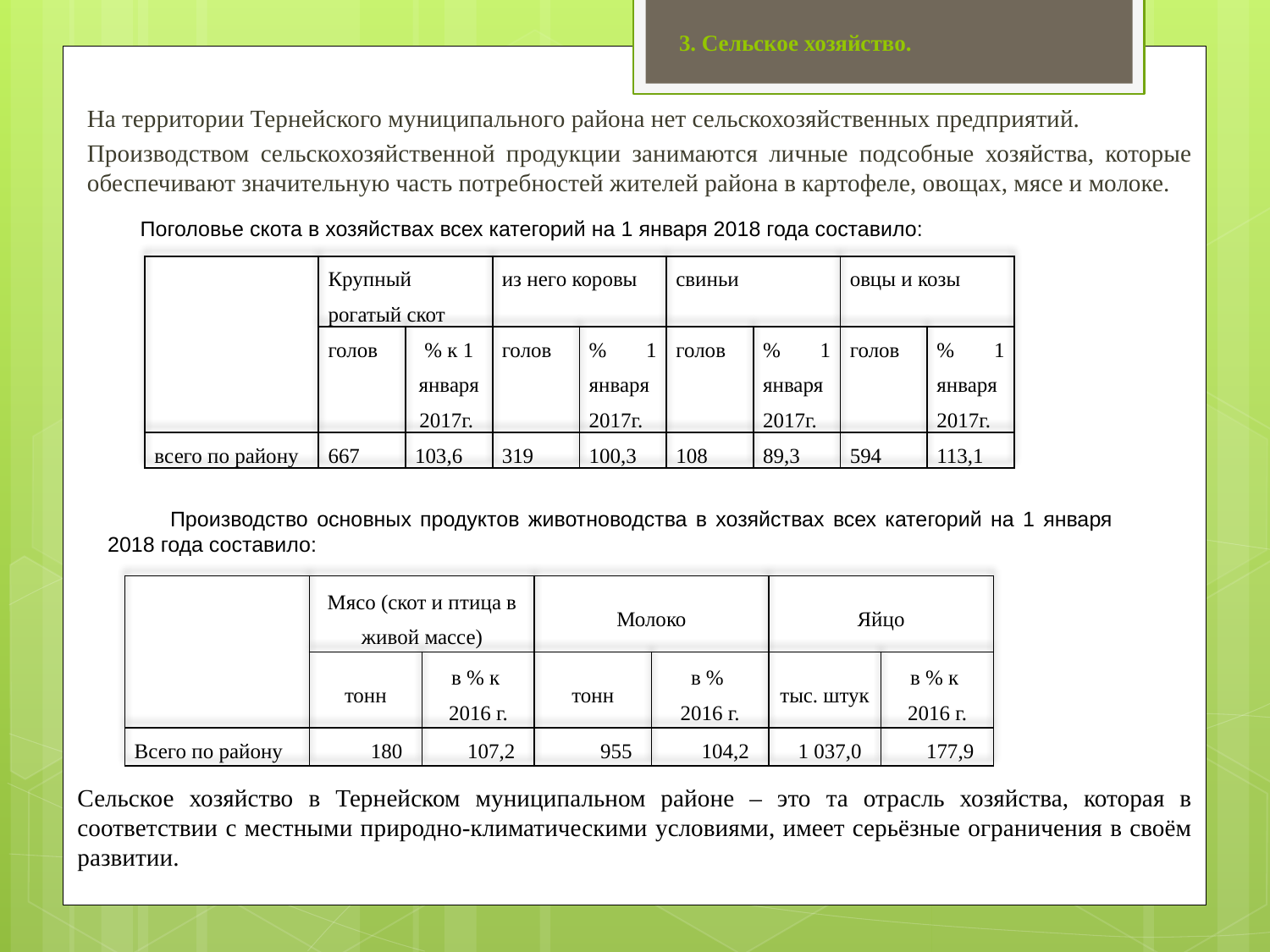

# 3. Сельское хозяйство.
На территории Тернейского муниципального района нет сельскохозяйственных предприятий.
Производством сельскохозяйственной продукции занимаются личные подсобные хозяйства, которые обеспечивают значительную часть потребностей жителей района в картофеле, овощах, мясе и молоке.
Поголовье скота в хозяйствах всех категорий на 1 января 2018 года составило:
|  | Крупный рогатый скот |  | из него коровы |  | свиньи |  | овцы и козы |  |
| --- | --- | --- | --- | --- | --- | --- | --- | --- |
|  | голов | % к 1 января 2017г. | голов | % 1 января 2017г. | голов | % 1 января 2017г. | голов | % 1 января 2017г. |
| всего по району | 667 | 103,6 | 319 | 100,3 | 108 | 89,3 | 594 | 113,1 |
Производство основных продуктов животноводства в хозяйствах всех категорий на 1 января  2018 года составило:
|  | Мясо (скот и птица в живой массе) |  | Молоко |  | Яйцо |  |
| --- | --- | --- | --- | --- | --- | --- |
|  | тонн | в % к 2016 г. | тонн | в % 2016 г. | тыс. штук | в % к 2016 г. |
| Всего по району | 180 | 107,2 | 955 | 104,2 | 1 037,0 | 177,9 |
Сельское хозяйство в Тернейском муниципальном районе – это та отрасль хозяйства, которая в соответствии с местными природно-климатическими условиями, имеет серьёзные ограничения в своём развитии.